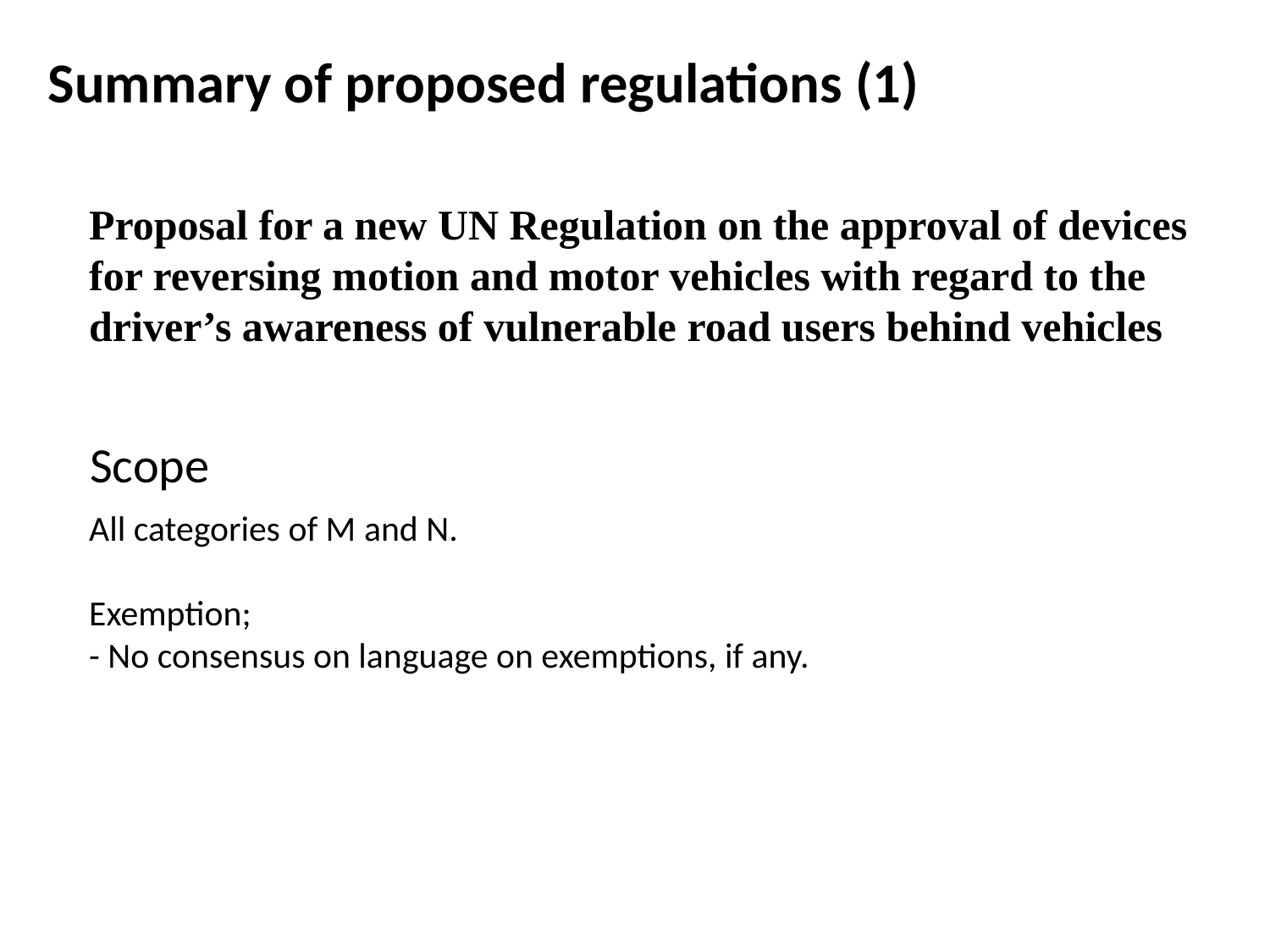

Summary of proposed regulations (1)
Proposal for a new UN Regulation on the approval of devices for reversing motion and motor vehicles with regard to the driver’s awareness of vulnerable road users behind vehicles
Scope
All categories of M and N.

Exemption;
- No consensus on language on exemptions, if any.